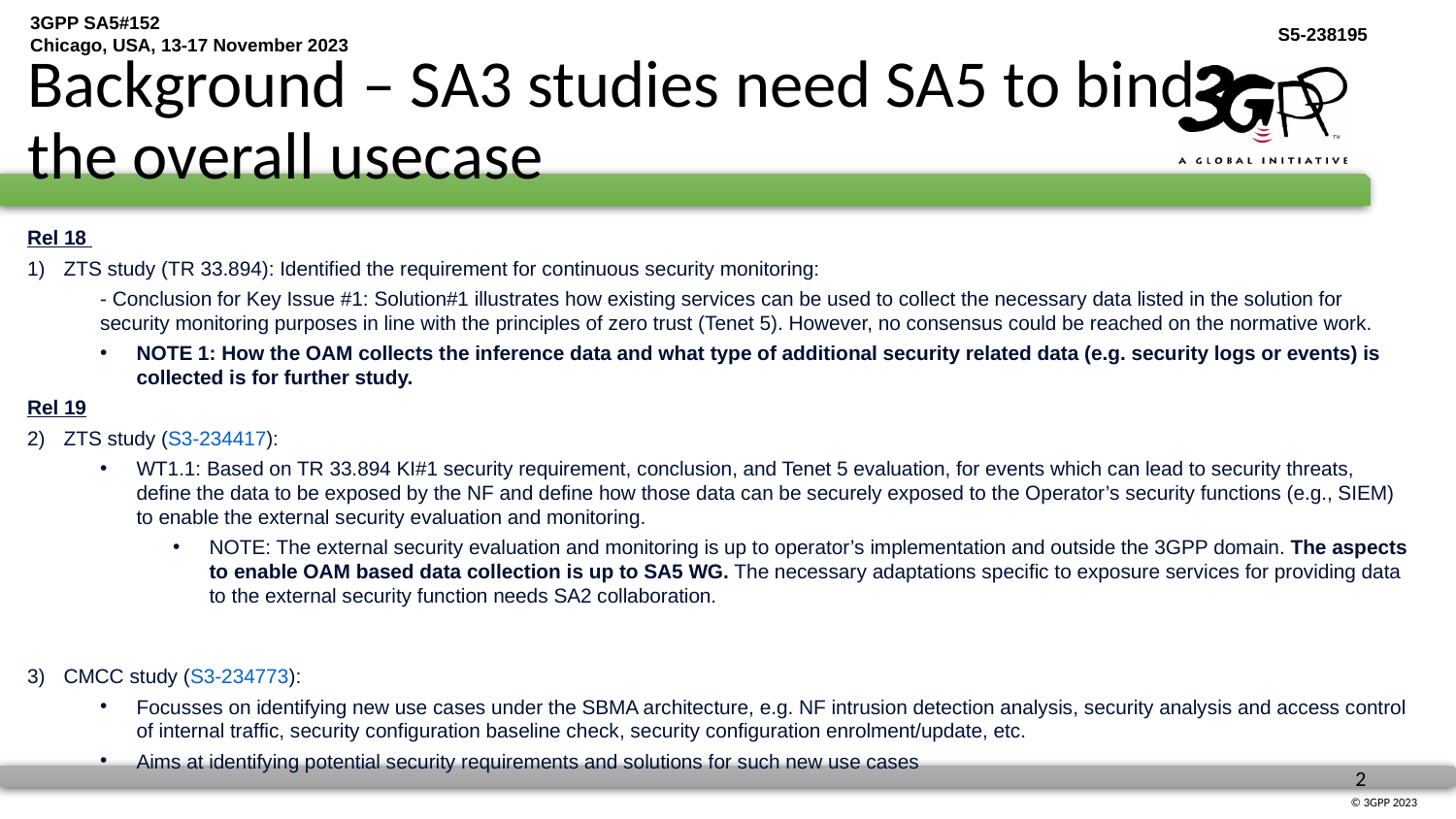

# Background – SA3 studies need SA5 to bind the overall usecase
Rel 18
ZTS study (TR 33.894): Identified the requirement for continuous security monitoring:
- Conclusion for Key Issue #1: Solution#1 illustrates how existing services can be used to collect the necessary data listed in the solution for security monitoring purposes in line with the principles of zero trust (Tenet 5). However, no consensus could be reached on the normative work.
NOTE 1: How the OAM collects the inference data and what type of additional security related data (e.g. security logs or events) is collected is for further study.
Rel 19
ZTS study (S3-234417):
WT1.1: Based on TR 33.894 KI#1 security requirement, conclusion, and Tenet 5 evaluation, for events which can lead to security threats, define the data to be exposed by the NF and define how those data can be securely exposed to the Operator’s security functions (e.g., SIEM) to enable the external security evaluation and monitoring.
NOTE: The external security evaluation and monitoring is up to operator’s implementation and outside the 3GPP domain. The aspects to enable OAM based data collection is up to SA5 WG. The necessary adaptations specific to exposure services for providing data to the external security function needs SA2 collaboration.

CMCC study (S3-234773):
Focusses on identifying new use cases under the SBMA architecture, e.g. NF intrusion detection analysis, security analysis and access control of internal traffic, security configuration baseline check, security configuration enrolment/update, etc.
Aims at identifying potential security requirements and solutions for such new use cases